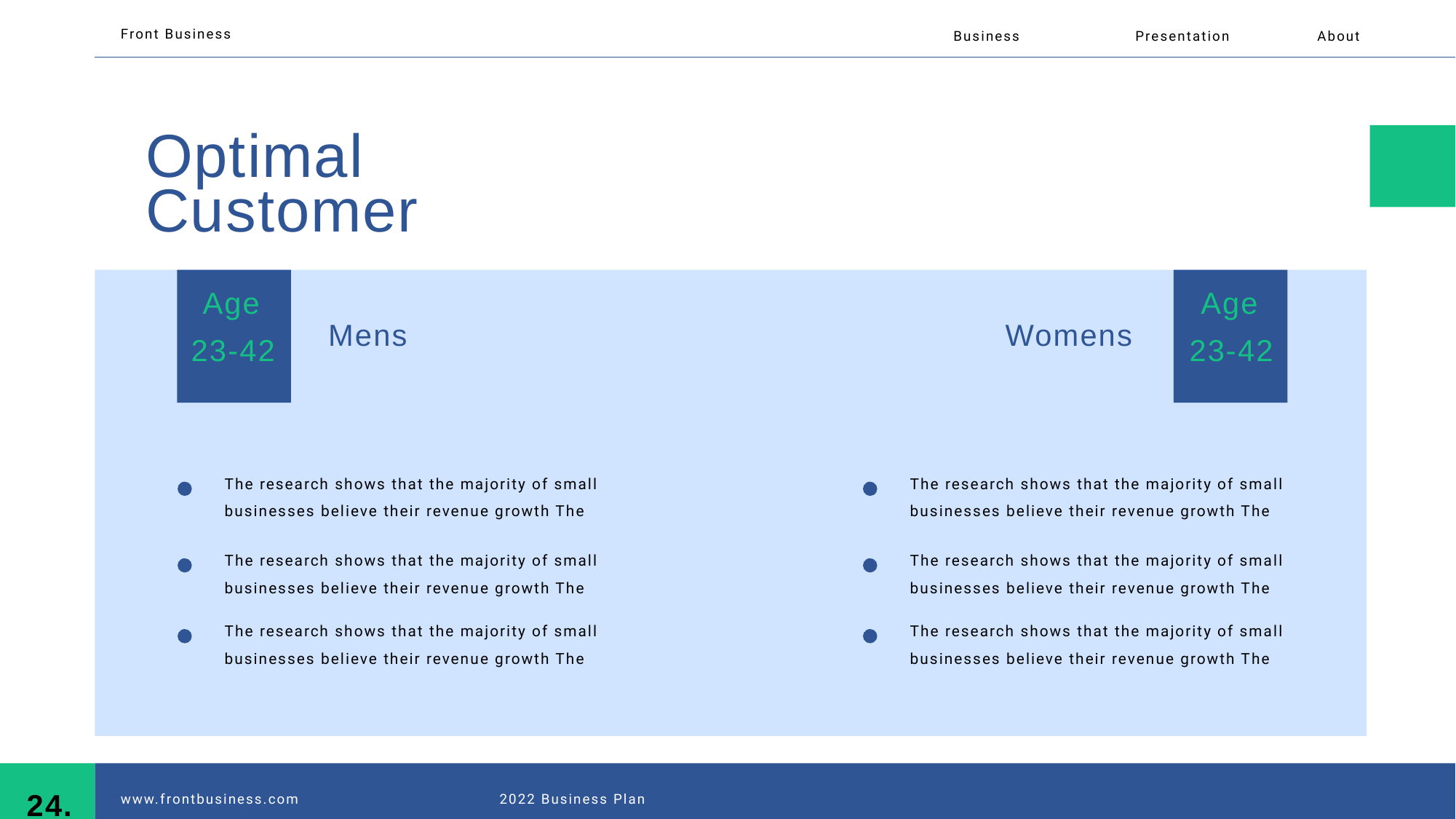

Front Business
Business
Presentation
About
Optimal

Customer

Age
Age
Mens
Womens
23-42
23-42
The research shows that the majority of small businesses believe their revenue growth The
The research shows that the majority of small businesses believe their revenue growth The

The research shows that the majority of small businesses believe their revenue growth The
The research shows that the majority of small businesses believe their revenue growth The

The research shows that the majority of small businesses believe their revenue growth The
The research shows that the majority of small businesses believe their revenue growth The

24.

www.frontbusiness.com
2022 Business Plan